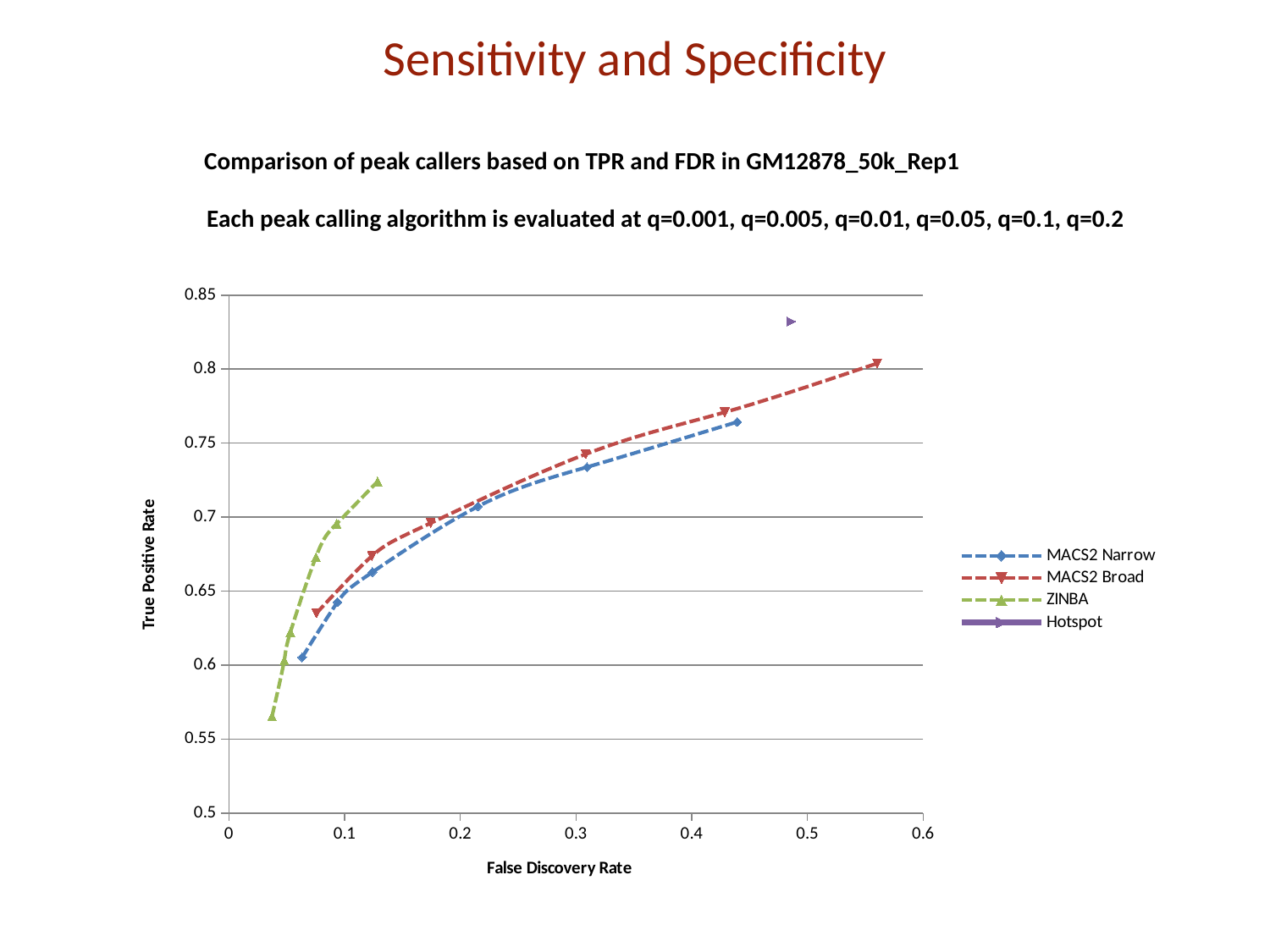

Sensitivity and Specificity
Comparison of peak callers based on TPR and FDR in GM12878_50k_Rep1
Each peak calling algorithm is evaluated at q=0.001, q=0.005, q=0.01, q=0.05, q=0.1, q=0.2

### Chart

| Category |  |  |  |  |
|---|---|---|---|---|